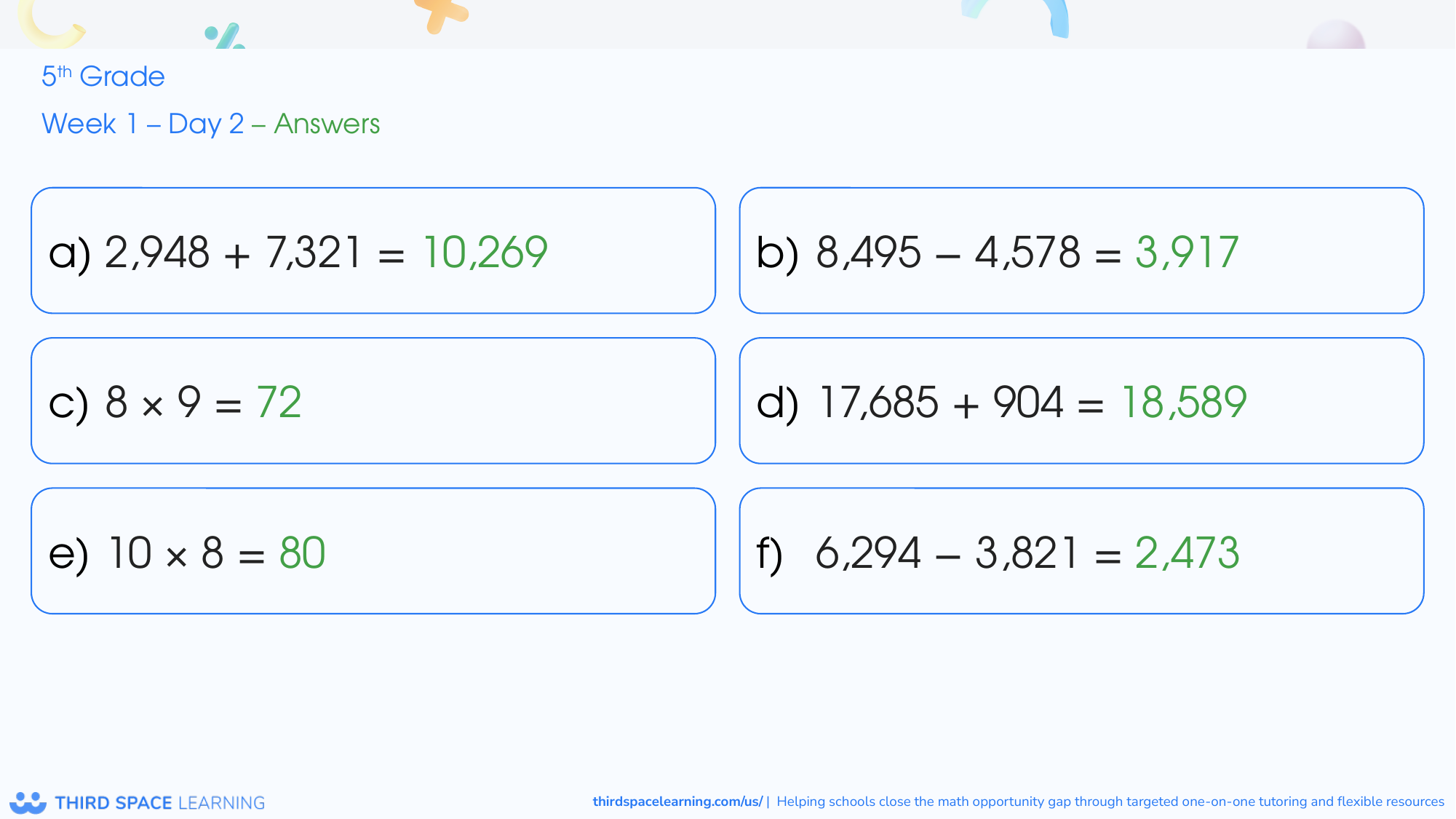

5th Grade
Week 1 – Day 2 – Answers
2,948 + 7,321 = 10,269
8,495 − 4,578 = 3,917
8 × 9 = 72
17,685 + 904 = 18,589
10 × 8 = 80
6,294 − 3,821 = 2,473